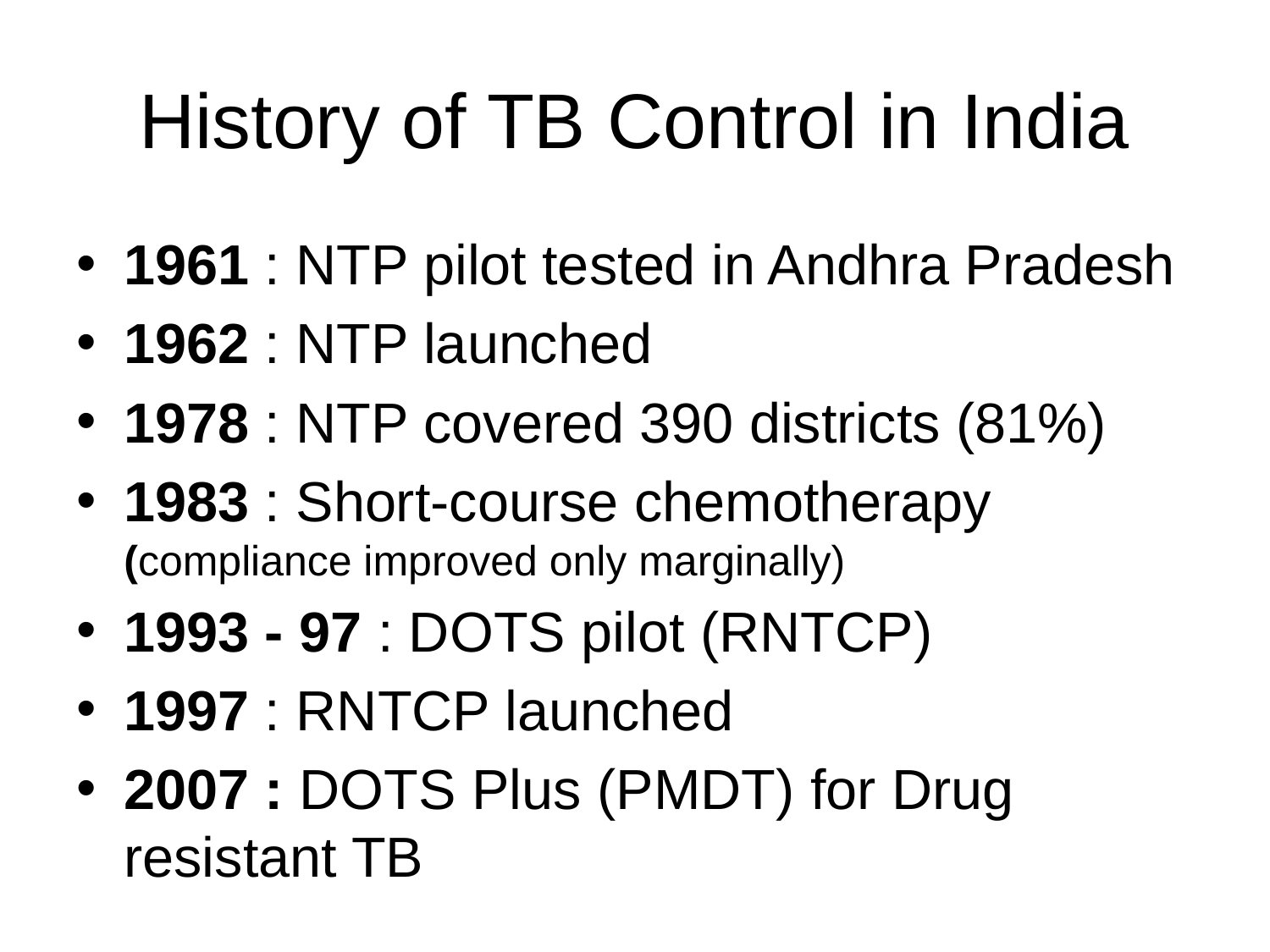

# History of TB Control in India
1961 : NTP pilot tested in Andhra Pradesh
1962 : NTP launched
1978 : NTP covered 390 districts (81%)
1983 : Short-course chemotherapy (compliance improved only marginally)
1993 - 97 : DOTS pilot (RNTCP)
1997 : RNTCP launched
2007 : DOTS Plus (PMDT) for Drug resistant TB